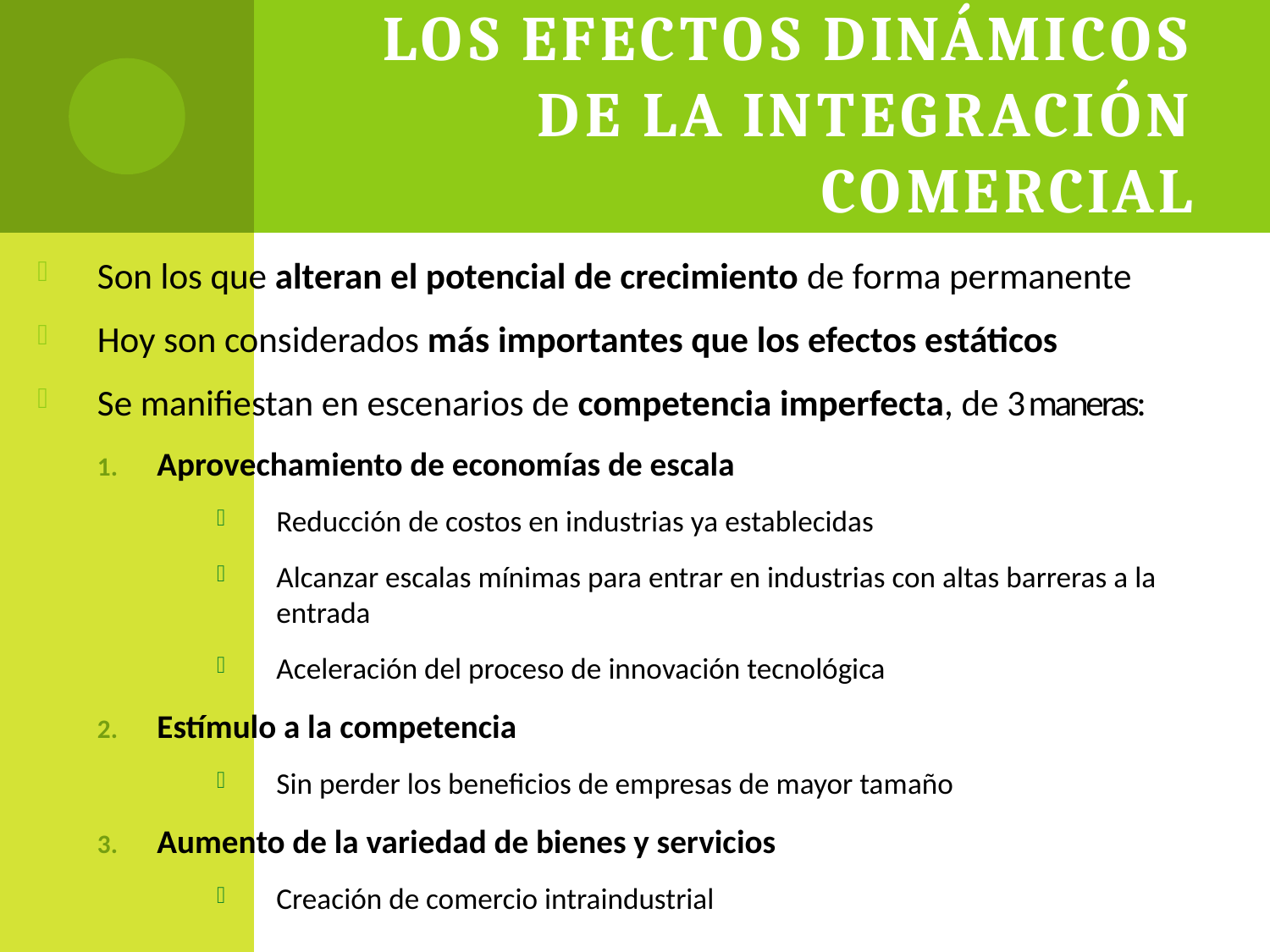

# Los efectos dinámicos de la integración comercial
Son los que alteran el potencial de crecimiento de forma permanente
Hoy son considerados más importantes que los efectos estáticos
Se manifiestan en escenarios de competencia imperfecta, de 3 maneras:
Aprovechamiento de economías de escala
Reducción de costos en industrias ya establecidas
Alcanzar escalas mínimas para entrar en industrias con altas barreras a la entrada
Aceleración del proceso de innovación tecnológica
Estímulo a la competencia
Sin perder los beneficios de empresas de mayor tamaño
Aumento de la variedad de bienes y servicios
Creación de comercio intraindustrial